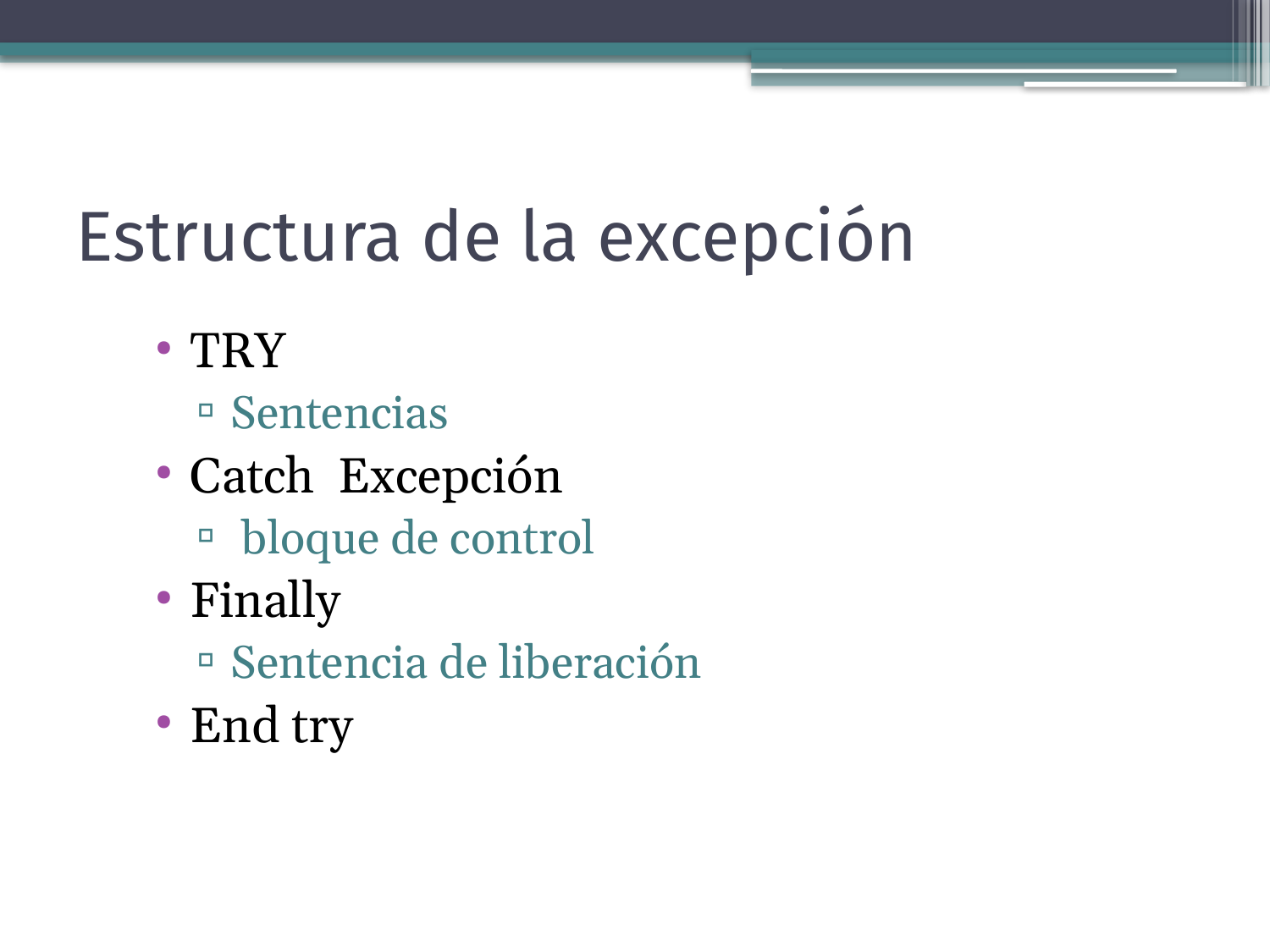

# Estructura de la excepción
TRY
Sentencias
Catch  Excepción
 bloque de control
Finally
Sentencia de liberación
End try